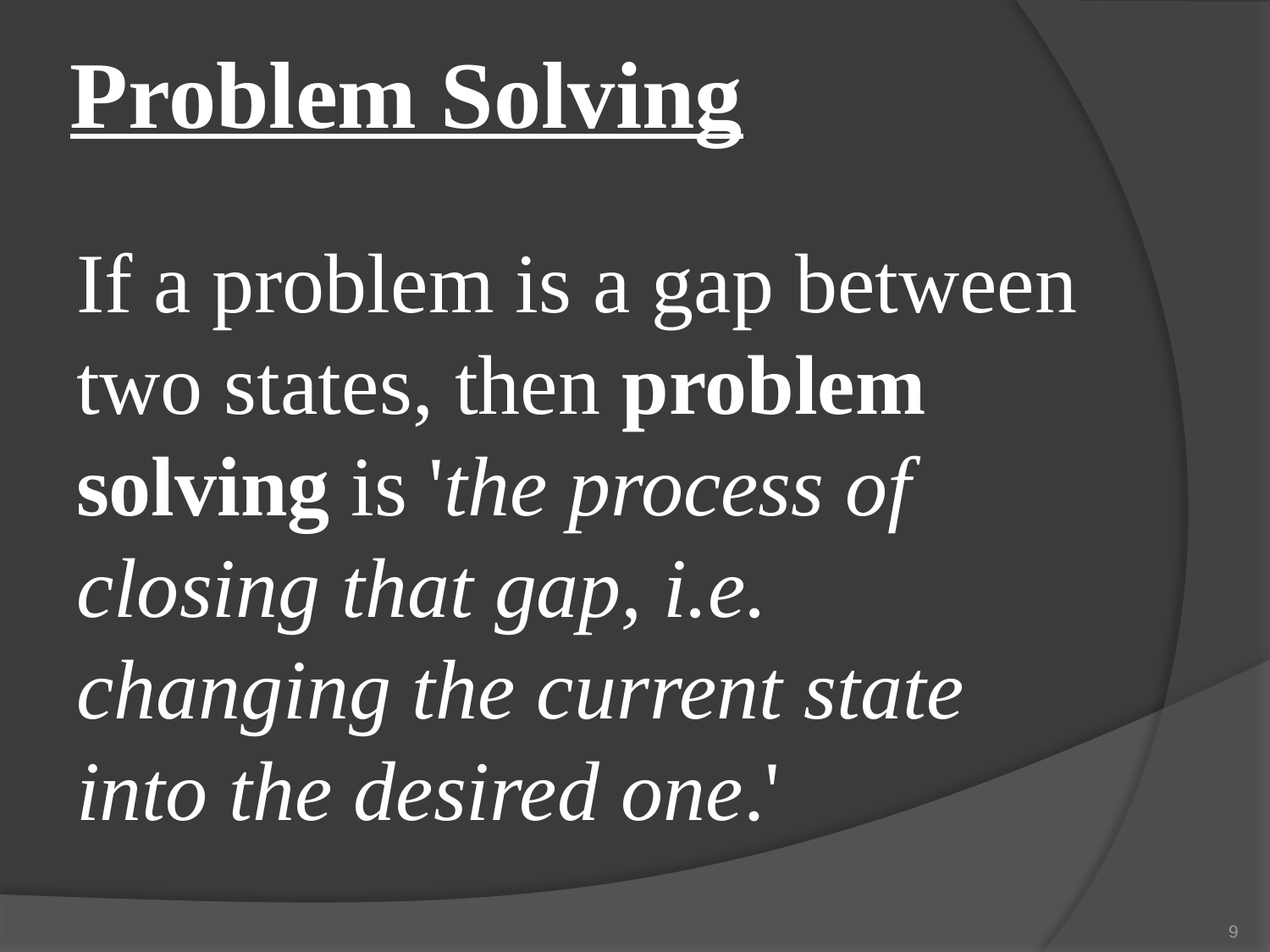

# Problem Solving
If a problem is a gap between two states, then problem solving is 'the process of closing that gap, i.e. changing the current state into the desired one.'
9